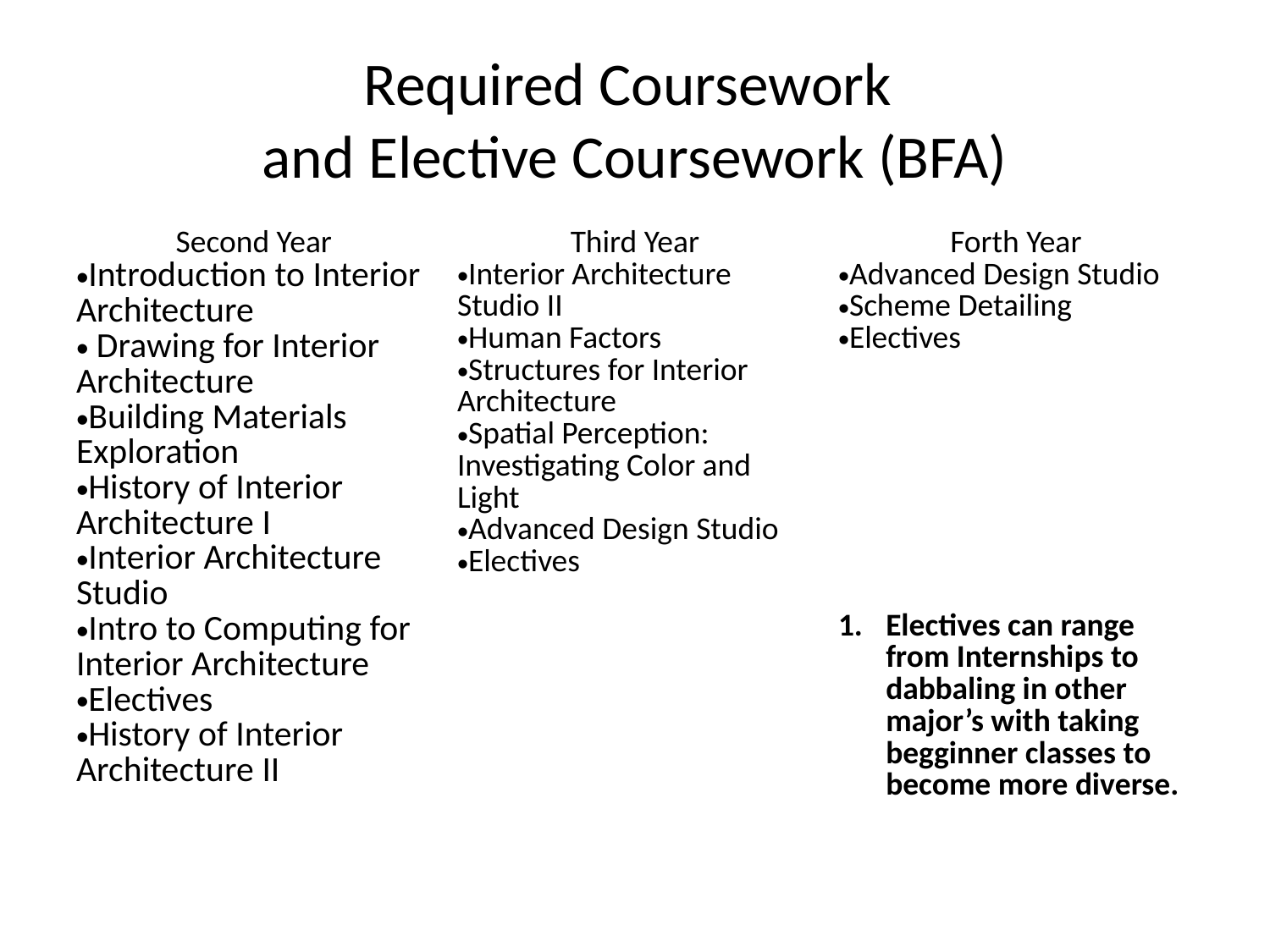

# Required Coursework and Elective Coursework (BFA)
| Second Year Introduction to Interior Architecture Drawing for Interior Architecture Building Materials Exploration History of Interior Architecture I Interior Architecture Studio Intro to Computing for Interior Architecture Electives History of Interior Architecture II | Third Year Interior Architecture Studio II Human Factors Structures for Interior Architecture Spatial Perception: Investigating Color and Light Advanced Design Studio Electives | Forth Year Advanced Design Studio Scheme Detailing Electives Electives can range from Internships to dabbaling in other major’s with taking begginner classes to become more diverse. |
| --- | --- | --- |